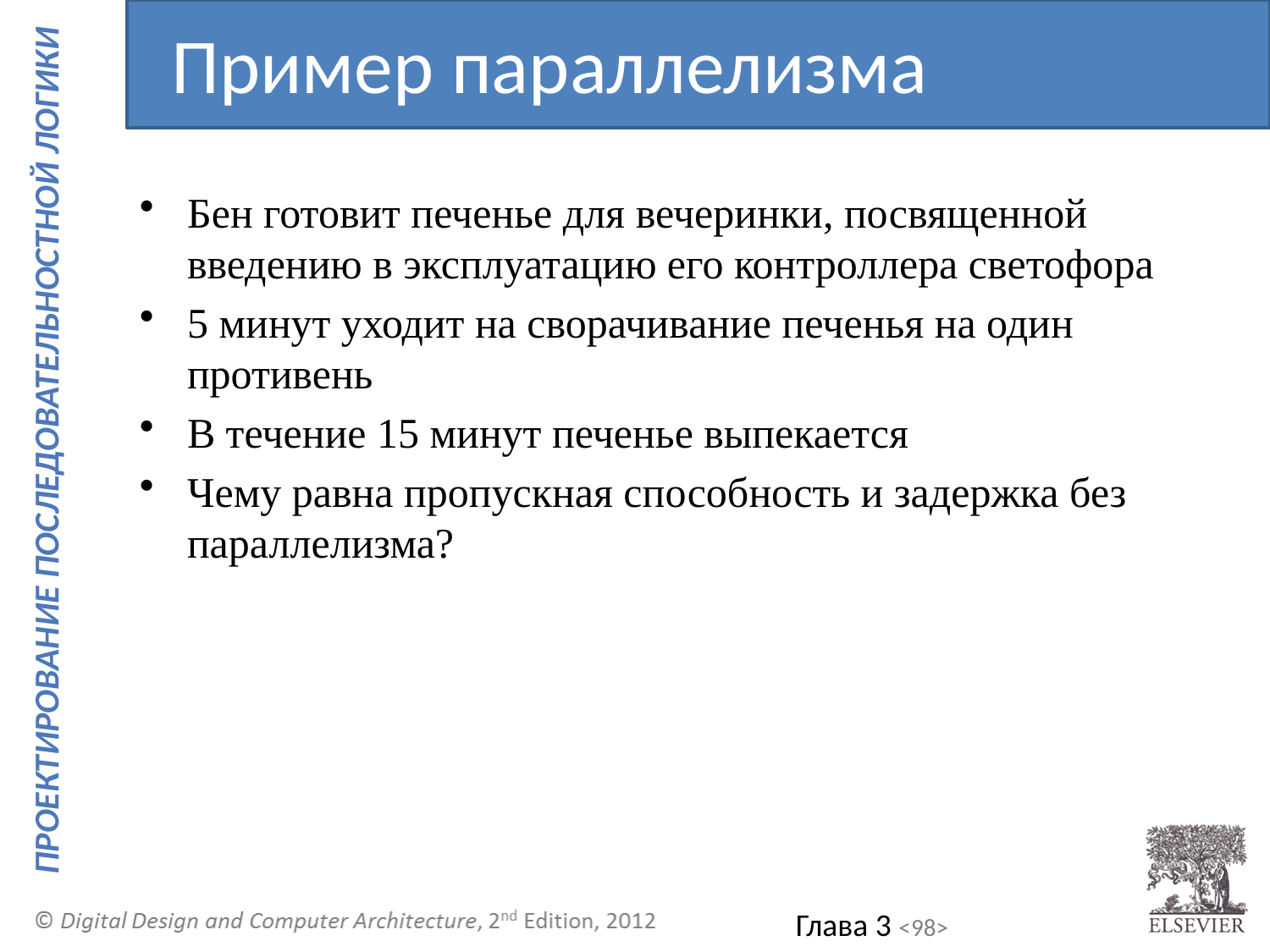

Пример параллелизма

Бен готовит печенье для вечеринки, посвященной введению в эксплуатацию его контроллера светофора
5 минут уходит на сворачивание печенья на один противень
В течение 15 минут печенье выпекается
Чему равна пропускная способность и задержка без параллелизма?